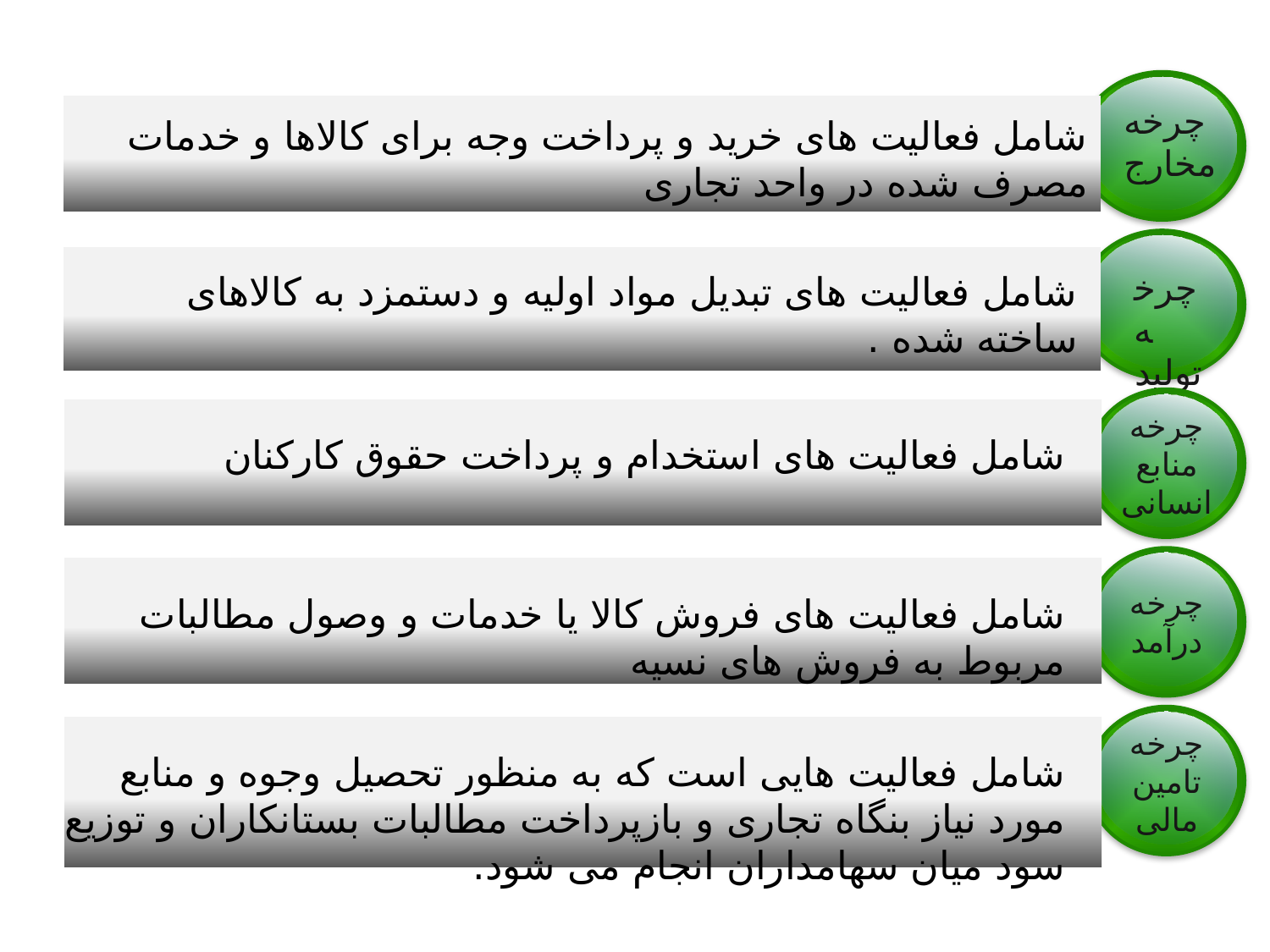

چرخه مخارج

شامل فعالیت های خرید و پرداخت وجه برای کالاها و خدمات مصرف شده در واحد تجاری

چرخه تولید

شامل فعالیت های تبدیل مواد اولیه و دستمزد به کالاهای ساخته شده .

چرخه منابع انسانی

شامل فعالیت های استخدام و پرداخت حقوق کارکنان

چرخه درآمد

شامل فعالیت های فروش کالا یا خدمات و وصول مطالبات مربوط به فروش های نسیه

چرخه تامین مالی

شامل فعالیت هایی است که به منظور تحصیل وجوه و منابع مورد نیاز بنگاه تجاری و بازپرداخت مطالبات بستانکاران و توزیع سود میان سهامداران انجام می شود.